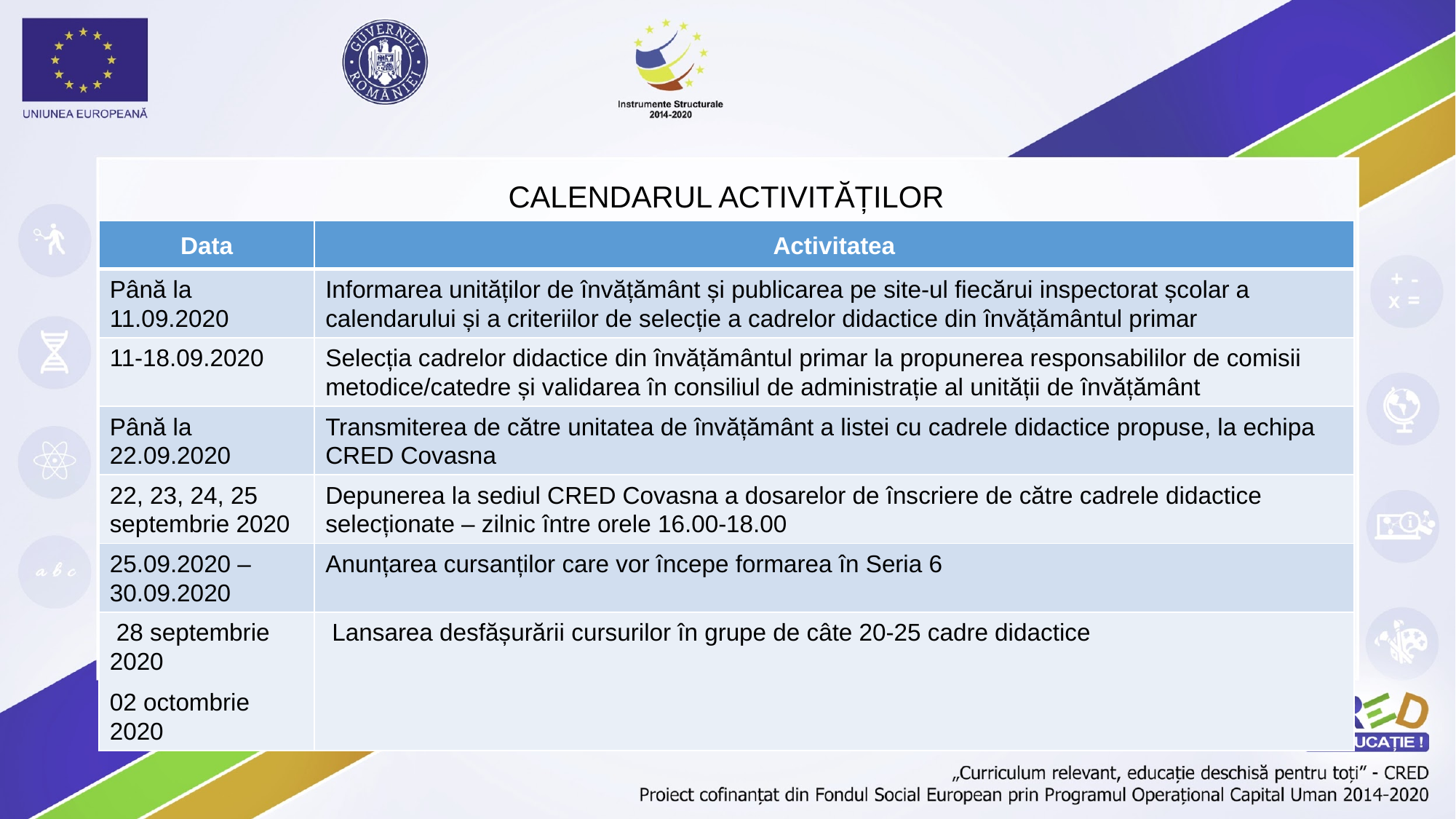

# CALENDARUL ACTIVITĂȚILOR
| Data | Activitatea |
| --- | --- |
| Până la 11.09.2020 | Informarea unităților de învățământ și publicarea pe site-ul fiecărui inspectorat școlar a calendarului și a criteriilor de selecție a cadrelor didactice din învățământul primar |
| 11-18.09.2020 | Selecția cadrelor didactice din învățământul primar la propunerea responsabililor de comisii metodice/catedre și validarea în consiliul de administrație al unității de învățământ |
| Până la 22.09.2020 | Transmiterea de către unitatea de învățământ a listei cu cadrele didactice propuse, la echipa CRED Covasna |
| 22, 23, 24, 25 septembrie 2020 | Depunerea la sediul CRED Covasna a dosarelor de înscriere de către cadrele didactice selecționate – zilnic între orele 16.00-18.00 |
| 25.09.2020 – 30.09.2020 | Anunțarea cursanților care vor începe formarea în Seria 6 |
| 28 septembrie 2020 02 octombrie 2020 | Lansarea desfășurării cursurilor în grupe de câte 20-25 cadre didactice |